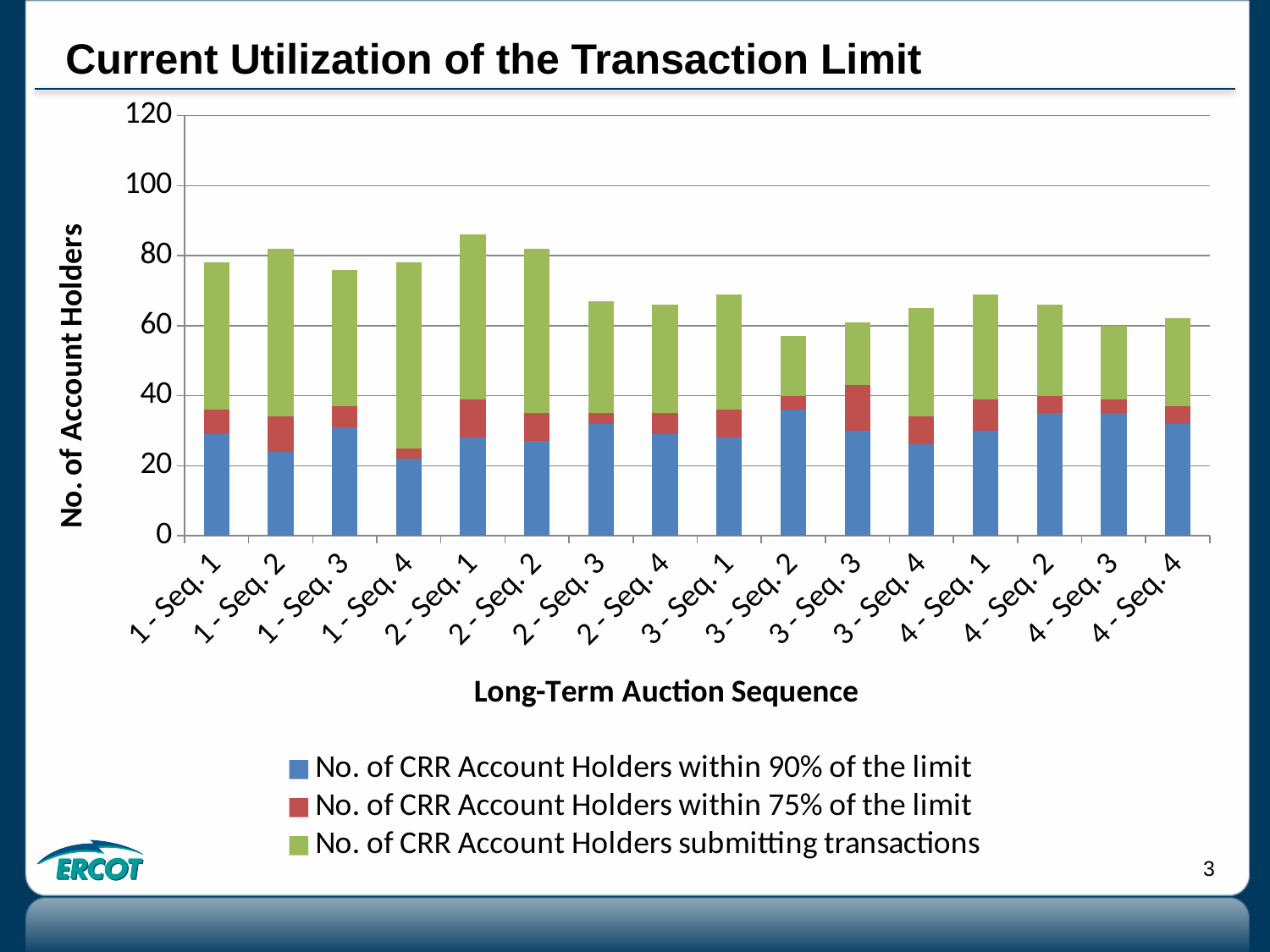

# Current Utilization of the Transaction Limit

### Chart

| Category | No. of CRR Account Holders within 90% of the limit | No. of CRR Account Holders within 75% of the limit | No. of CRR Account Holders submitting transactions |
|---|---|---|---|
| 1 - Seq. 1 | 29.0 | 7.0 | 42.0 |
| 1 - Seq. 2 | 24.0 | 10.0 | 48.0 |
| 1 - Seq. 3 | 31.0 | 6.0 | 39.0 |
| 1 - Seq. 4 | 22.0 | 3.0 | 53.0 |
| 2 - Seq. 1 | 28.0 | 11.0 | 47.0 |
| 2 - Seq. 2 | 27.0 | 8.0 | 47.0 |
| 2 - Seq. 3 | 32.0 | 3.0 | 32.0 |
| 2 - Seq. 4 | 29.0 | 6.0 | 31.0 |
| 3 - Seq. 1 | 28.0 | 8.0 | 33.0 |
| 3 - Seq. 2 | 36.0 | 4.0 | 17.0 |
| 3 - Seq. 3 | 30.0 | 13.0 | 18.0 |
| 3 - Seq. 4 | 26.0 | 8.0 | 31.0 |
| 4 - Seq. 1 | 30.0 | 9.0 | 30.0 |
| 4 - Seq. 2 | 35.0 | 5.0 | 26.0 |
| 4 - Seq. 3 | 35.0 | 4.0 | 21.0 |
| 4 - Seq. 4 | 32.0 | 5.0 | 25.0 |